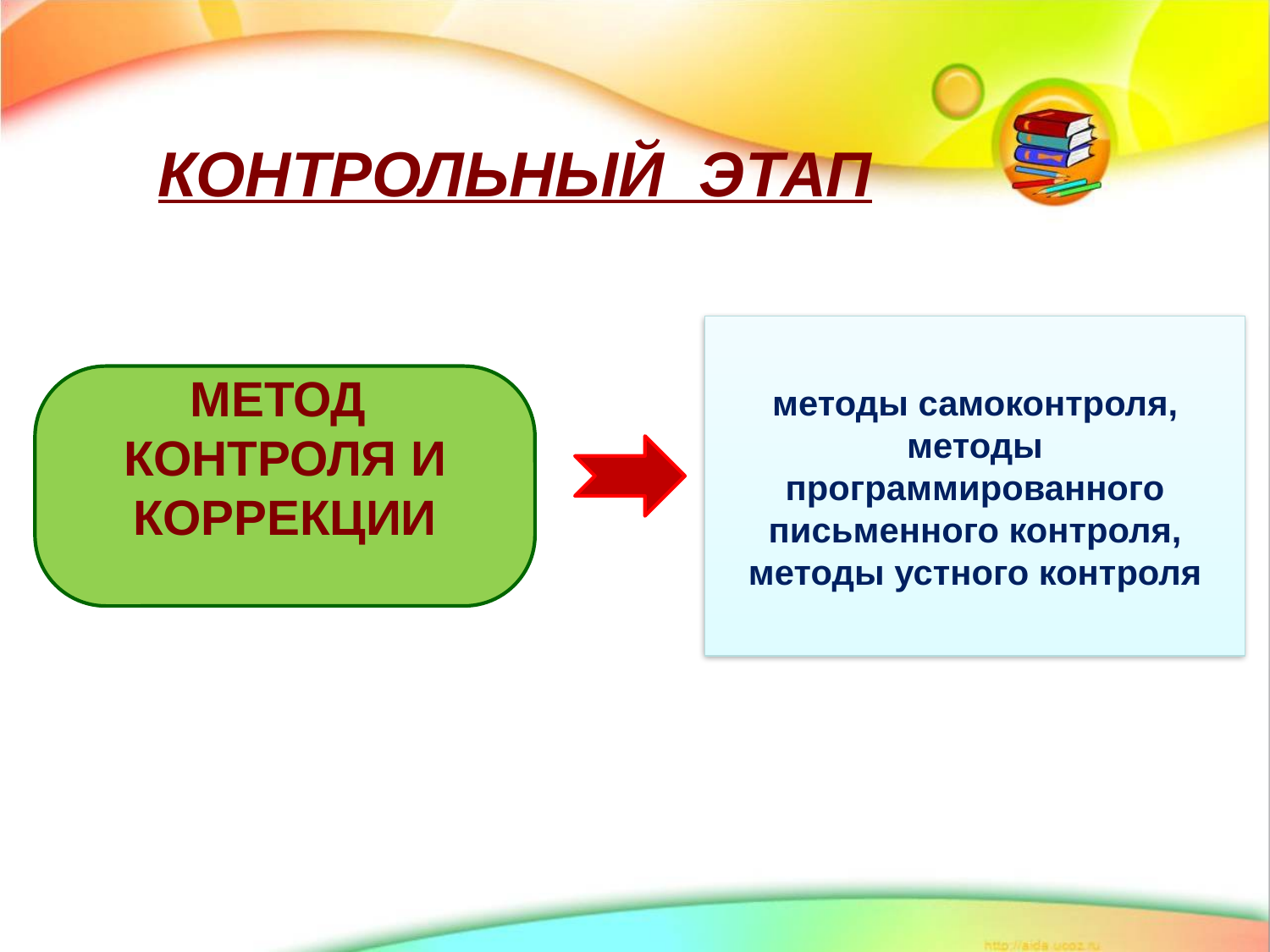

КОНТРОЛЬНЫЙ  ЭТАП
методы самоконтроля, методы программированного письменного контроля, методы устного контроля
МЕТОД
КОНТРОЛЯ И КОРРЕКЦИИ